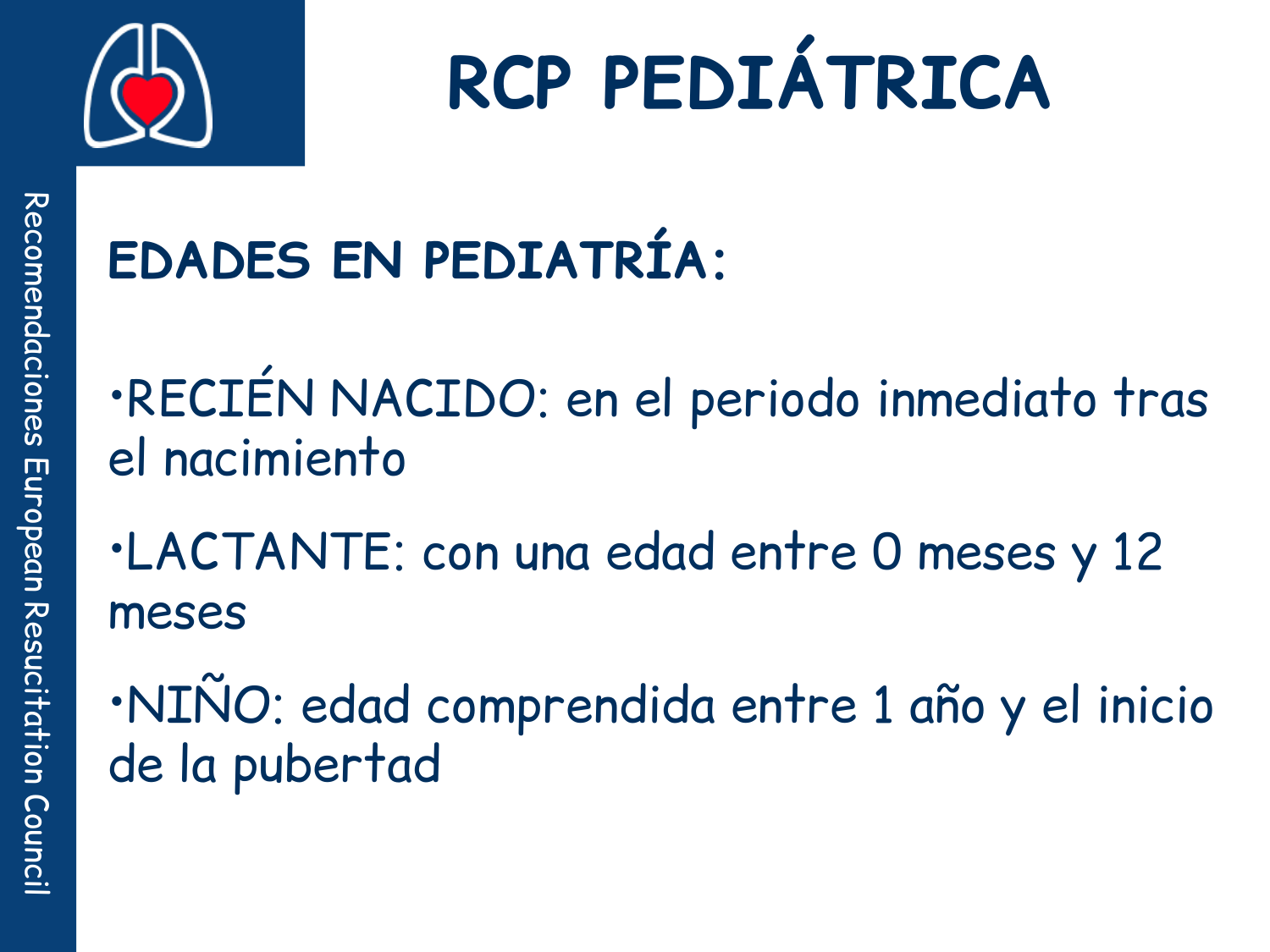

# RCP PEDIÁTRICA
EDADES EN PEDIATRÍA:

RECIÉN NACIDO: en el periodo inmediato tras el nacimiento

LACTANTE: con una edad entre 0 meses y 12 meses

NIÑO: edad comprendida entre 1 año y el inicio de la pubertad